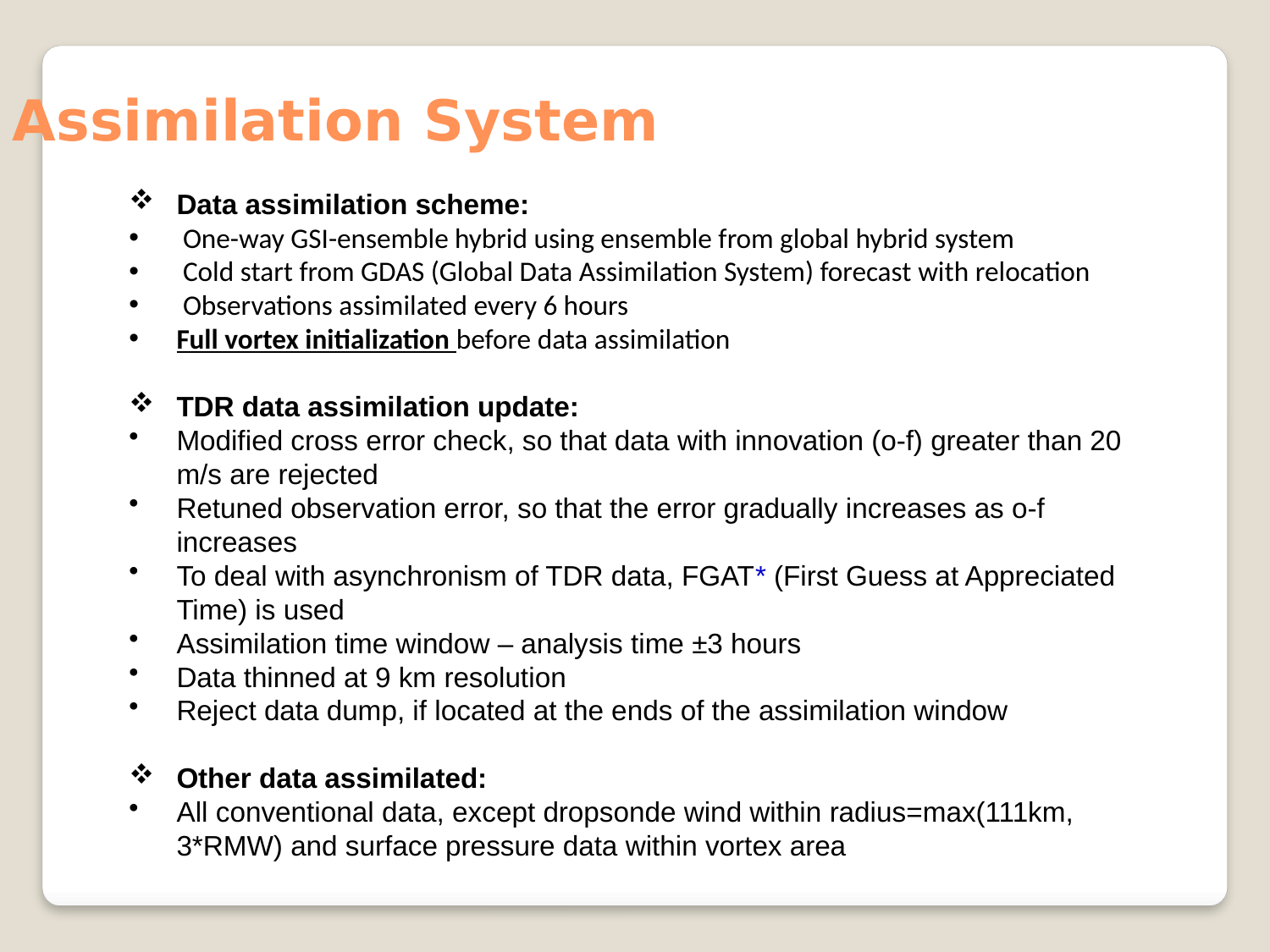

Assimilation System
Data assimilation scheme:
 One-way GSI-ensemble hybrid using ensemble from global hybrid system
 Cold start from GDAS (Global Data Assimilation System) forecast with relocation
 Observations assimilated every 6 hours
Full vortex initialization before data assimilation

TDR data assimilation update:
Modified cross error check, so that data with innovation (o-f) greater than 20 m/s are rejected
Retuned observation error, so that the error gradually increases as o-f increases
To deal with asynchronism of TDR data, FGAT* (First Guess at Appreciated Time) is used
Assimilation time window – analysis time ±3 hours
Data thinned at 9 km resolution
Reject data dump, if located at the ends of the assimilation window

Other data assimilated:
All conventional data, except dropsonde wind within radius=max(111km, 3*RMW) and surface pressure data within vortex area